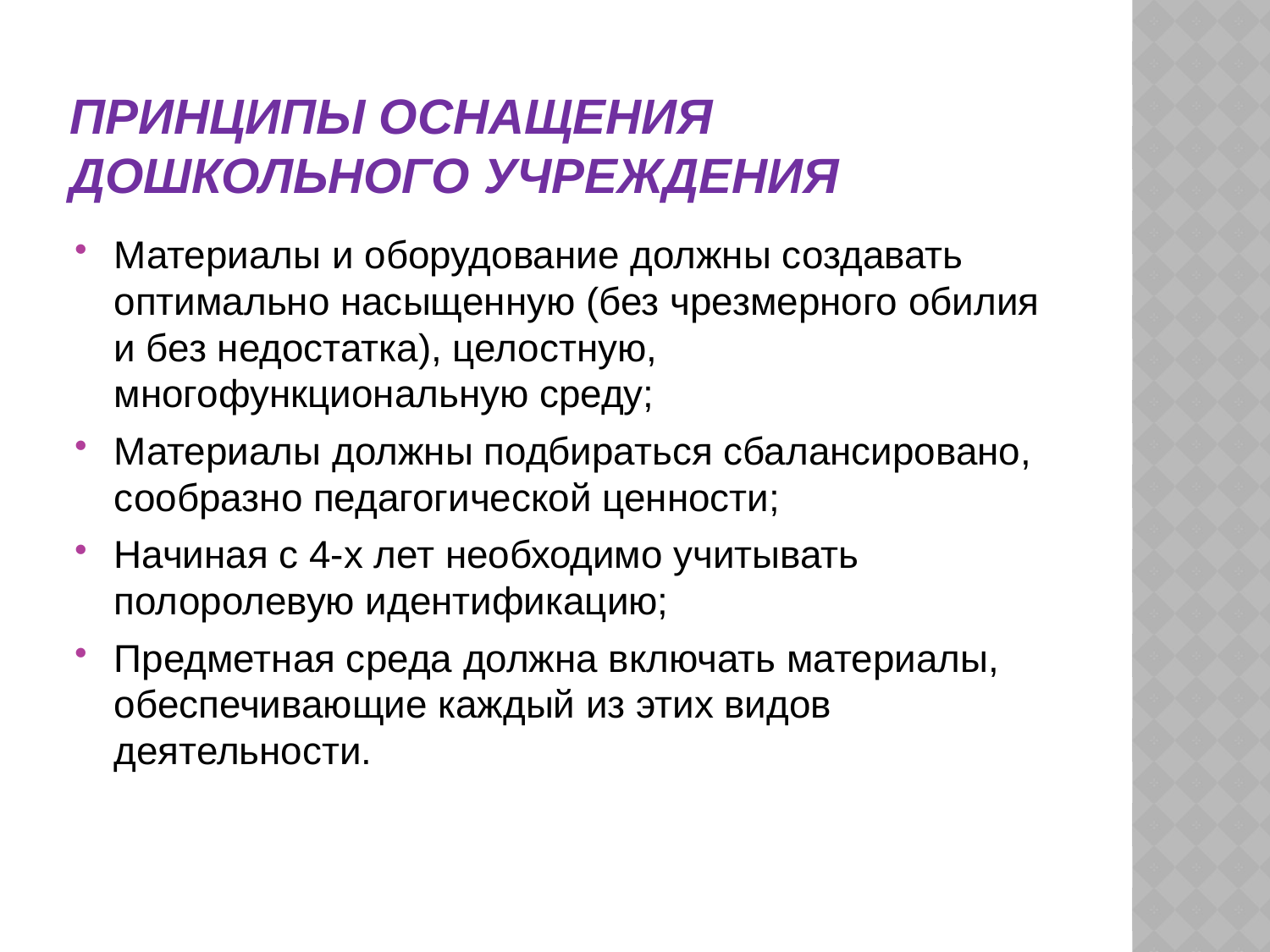

# Принципы оснащения дошкольного учреждения
Материалы и оборудование должны создавать оптимально насыщенную (без чрезмерного обилия и без недостатка), целостную, многофункциональную среду;
Материалы должны подбираться сбалансировано, сообразно педагогической ценности;
Начиная с 4-х лет необходимо учитывать полоролевую идентификацию;
Предметная среда должна включать материалы, обеспечивающие каждый из этих видов деятельности.